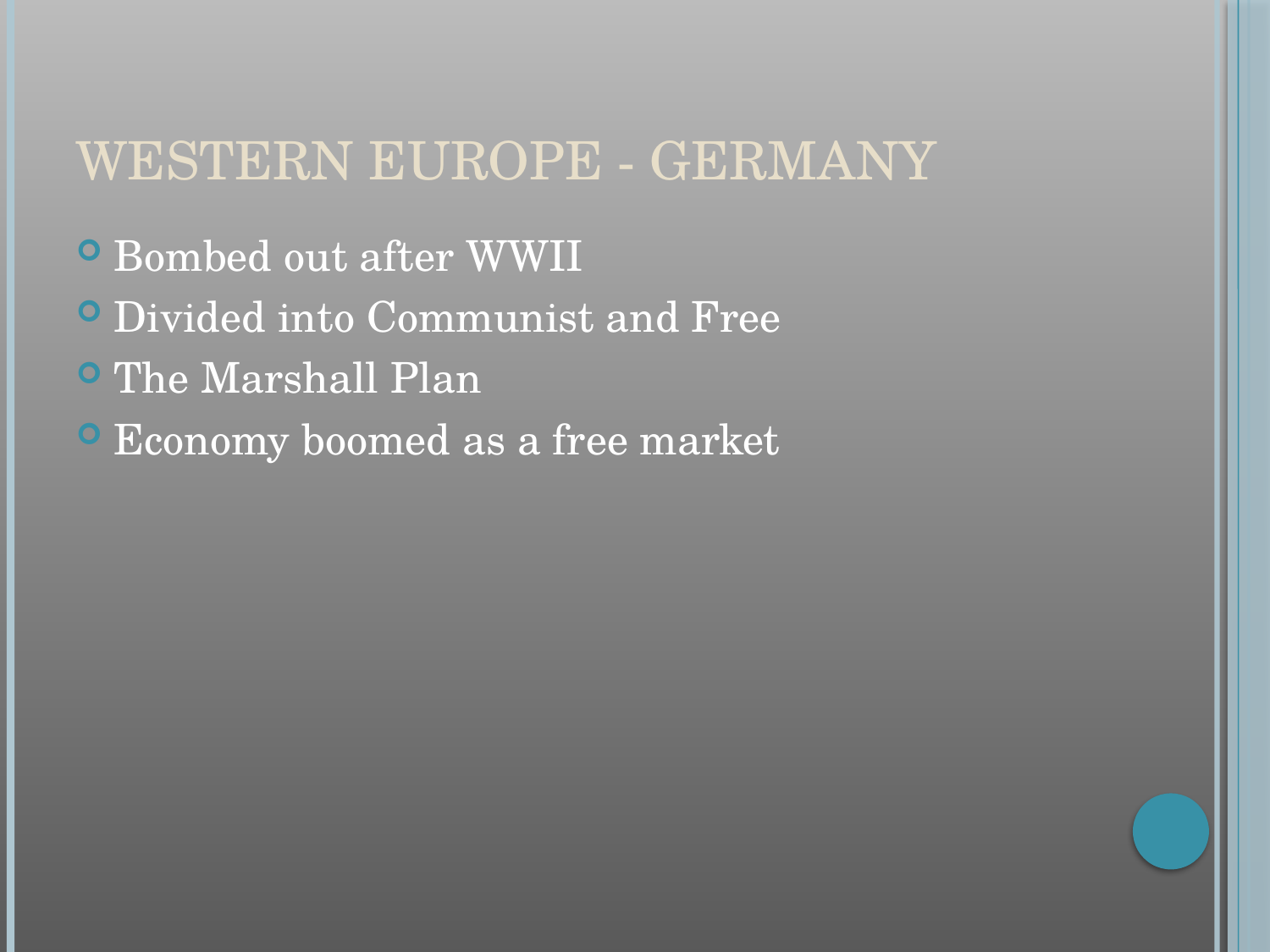

# Western Europe - Germany
Bombed out after WWII
Divided into Communist and Free
The Marshall Plan
Economy boomed as a free market